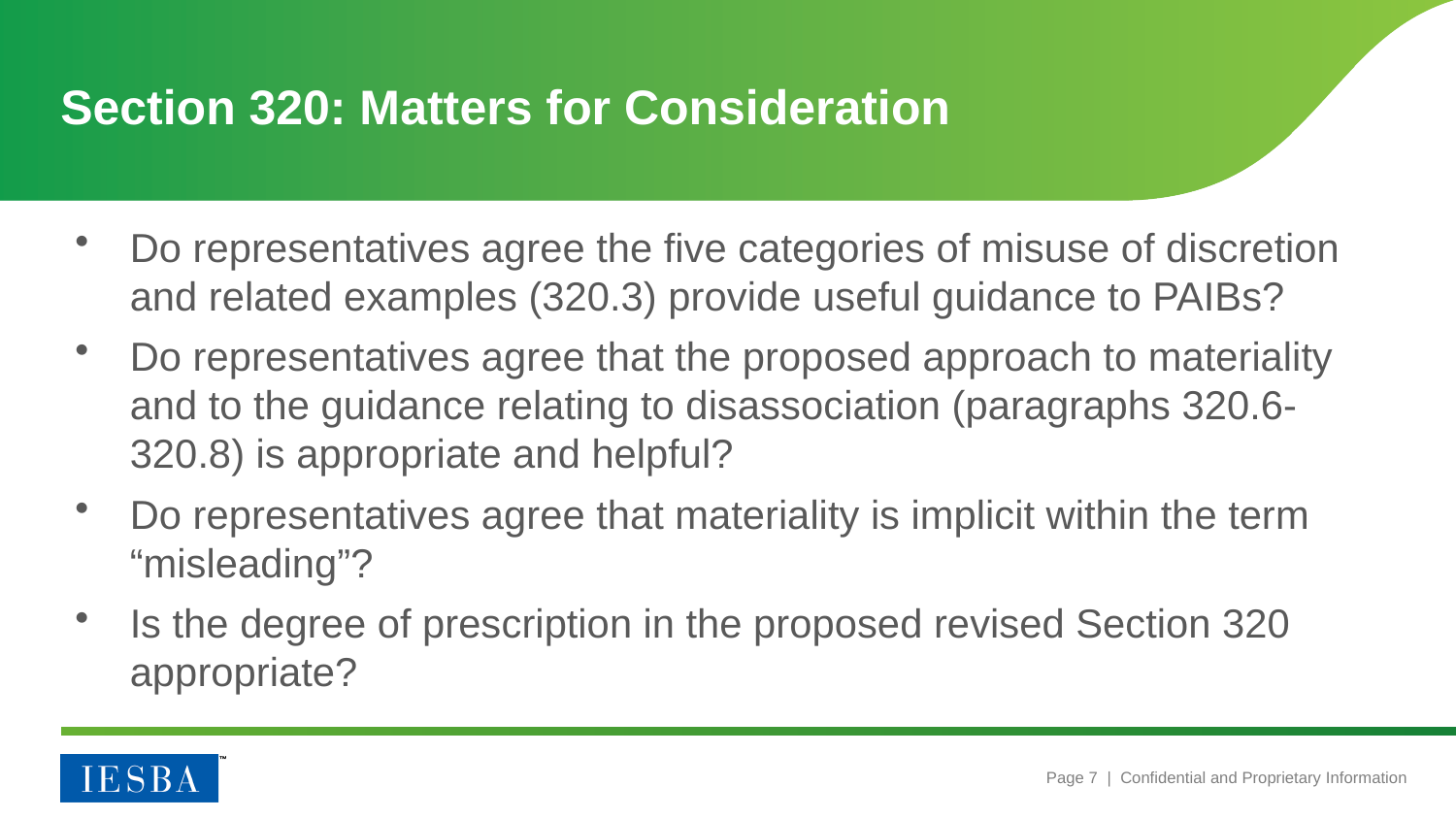

# Section 320: Matters for Consideration
Do representatives agree the five categories of misuse of discretion and related examples (320.3) provide useful guidance to PAIBs?
Do representatives agree that the proposed approach to materiality and to the guidance relating to disassociation (paragraphs 320.6-320.8) is appropriate and helpful?
Do representatives agree that materiality is implicit within the term “misleading”?
Is the degree of prescription in the proposed revised Section 320 appropriate?